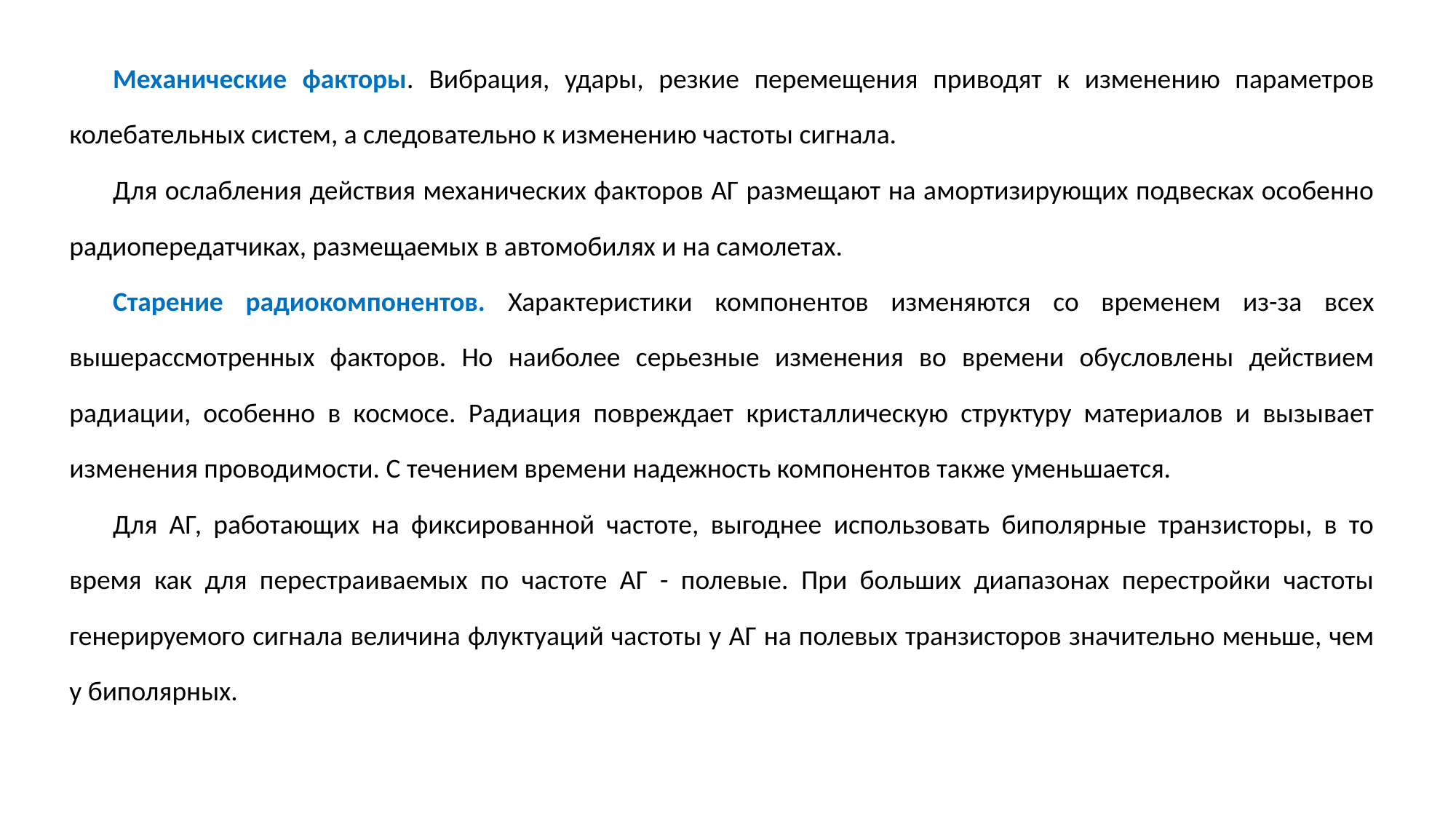

Механические факторы. Вибрация, удары, резкие перемещения приводят к изменению параметров колебательных систем, а следовательно к изменению частоты сигнала.
Для ослабления действия механических факторов АГ размещают на амортизирующих подвесках особенно радиопередатчиках, размещаемых в автомобилях и на самолетах.
Старение радиокомпонентов. Характеристики компонентов изменяются со временем из-за всех вышерассмотренных факторов. Но наиболее серьезные изменения во времени обусловлены действием радиации, особенно в космосе. Радиация повреждает кристаллическую структуру материалов и вызывает изменения проводимости. С течением времени надежность компонентов также уменьшается.
Для АГ, работающих на фиксированной частоте, выгоднее использовать биполярные транзисторы, в то время как для перестраиваемых по частоте АГ - полевые. При больших диапазонах перестройки частоты генерируемого сигнала величина флуктуаций частоты у АГ на полевых транзисторов значительно меньше, чем у биполярных.